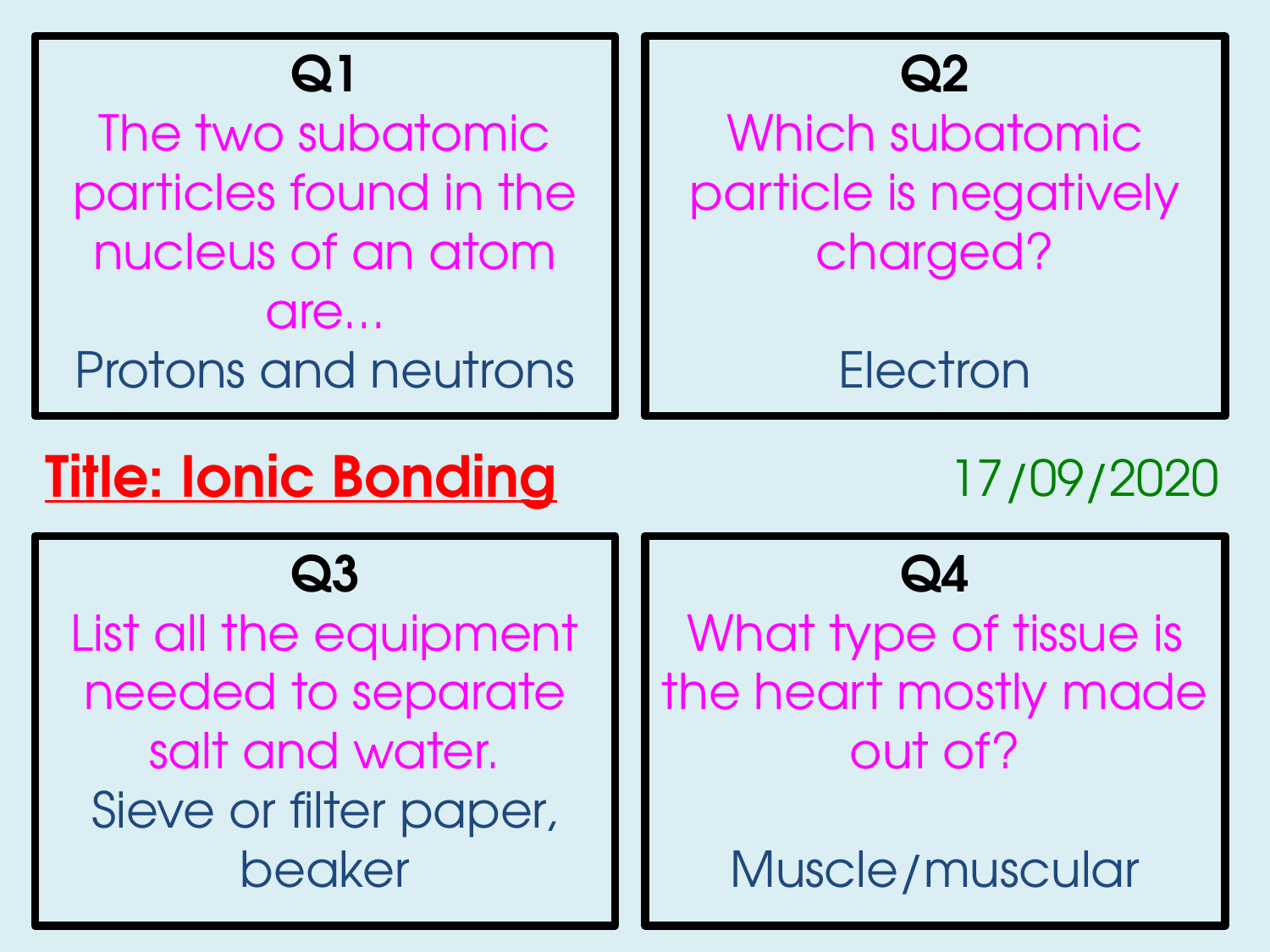

Q1
The two subatomic particles found in the nucleus of an atom are…
Protons and neutrons

Q2
Which subatomic particle is negatively charged?

Electron
Q3
List all the equipment needed to separate salt and water.
Sieve or filter paper, beaker
Q4
What type of tissue is the heart mostly made out of?

Muscle/muscular
Title: Ionic Bonding
17/09/2020